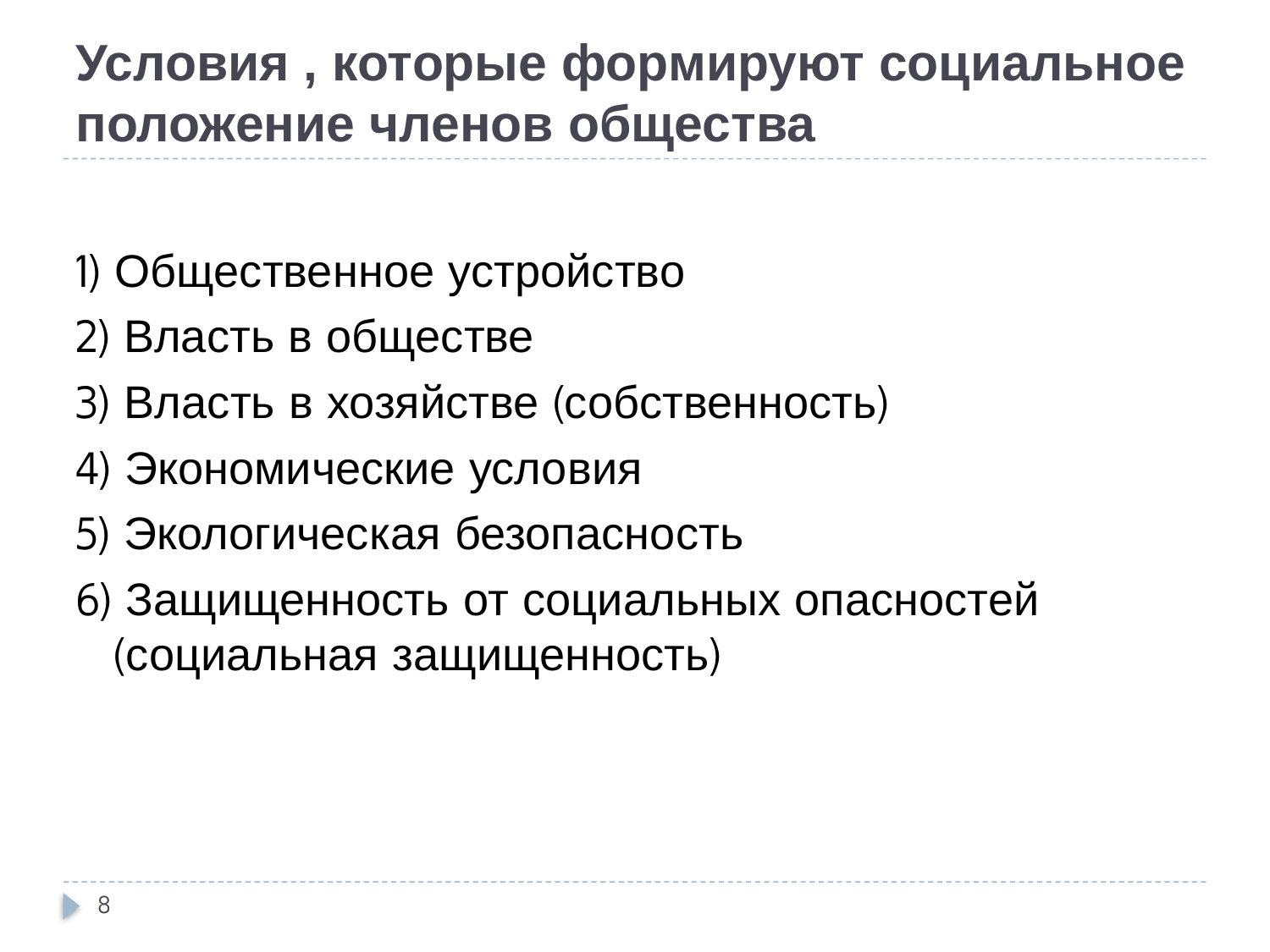

# Условия , которые формируют социальное положение членов общества

1) Общественное устройство
2) Власть в обществе
3) Власть в хозяйстве (собственность)
4) Экономические условия
5) Экологическая безопасность
6) Защищенность от социальных опасностей (социальная защищенность)
8